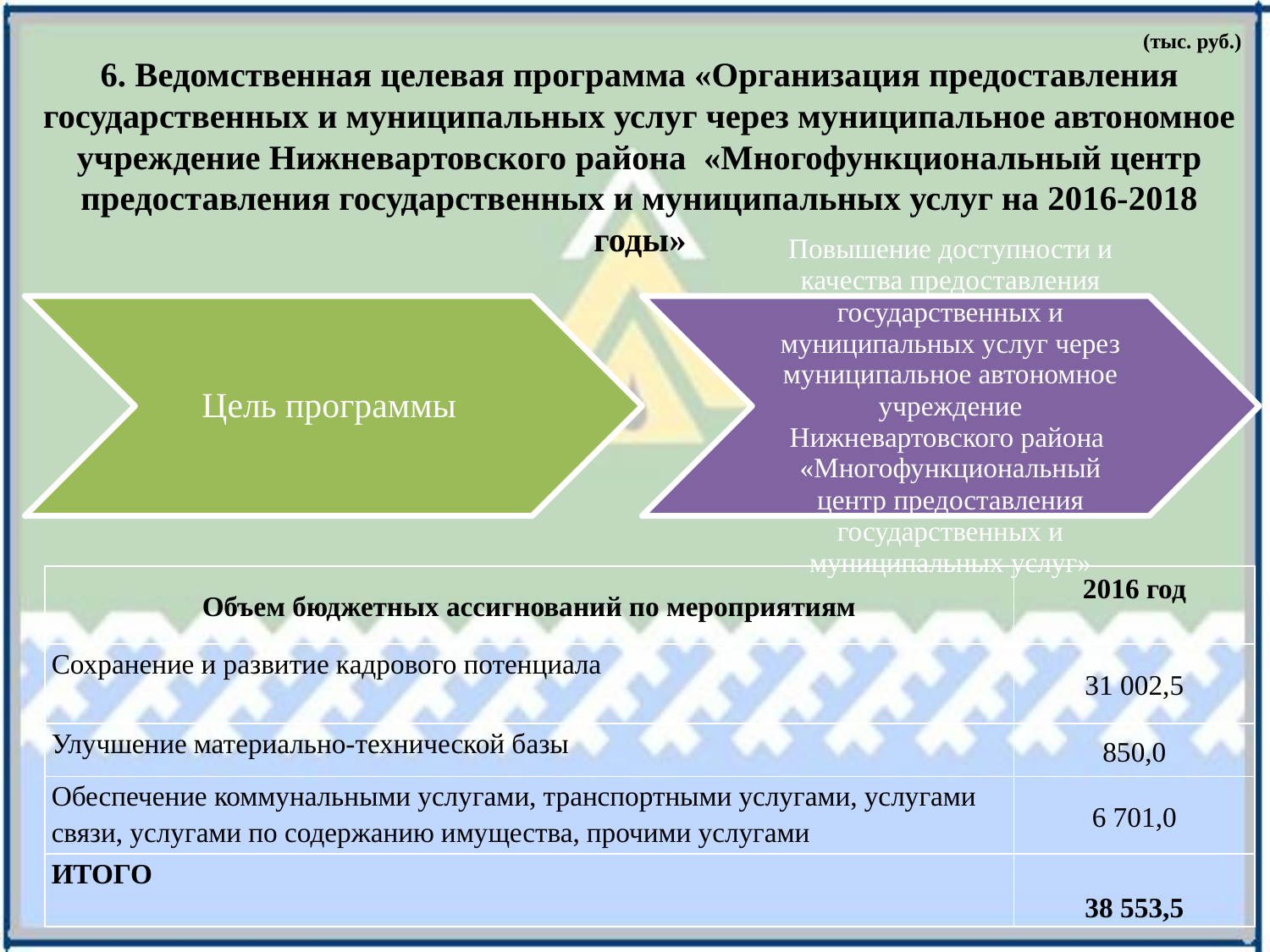

(тыс. руб.)
6. Ведомственная целевая программа «Организация предоставления государственных и муниципальных услуг через муниципальное автономное учреждение Нижневартовского района  «Многофункциональный центр предоставления государственных и муниципальных услуг на 2016-2018 годы»
Цель программы
| Объем бюджетных ассигнований по мероприятиям | 2016 год |
| --- | --- |
| Сохранение и развитие кадрового потенциала | 31 002,5 |
| Улучшение материально-технической базы | 850,0 |
| Обеспечение коммунальными услугами, транспортными услугами, услугами связи, услугами по содержанию имущества, прочими услугами | 6 701,0 |
| ИТОГО | 38 553,5 |